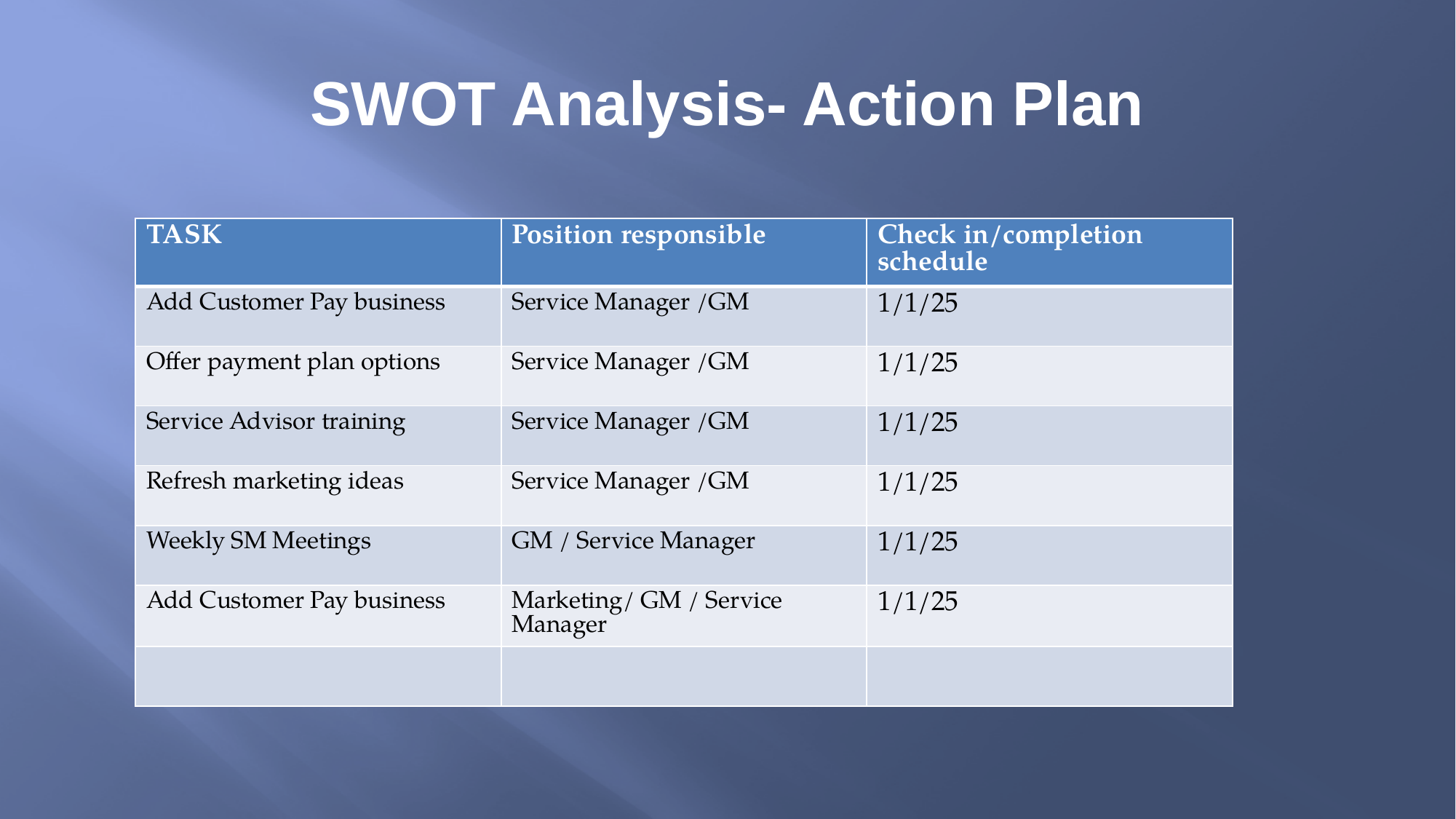

# SWOT Analysis- Action Plan

| TASK | Position responsible | Check in/completion schedule |
| --- | --- | --- |
| Add Customer Pay business | Service Manager /GM | 1/1/25 |
| Offer payment plan options | Service Manager /GM | 1/1/25 |
| Service Advisor training | Service Manager /GM | 1/1/25 |
| Refresh marketing ideas | Service Manager /GM | 1/1/25 |
| Weekly SM Meetings | GM / Service Manager | 1/1/25 |
| Add Customer Pay business | Marketing/ GM / Service Manager | 1/1/25 |
|  |  |  |